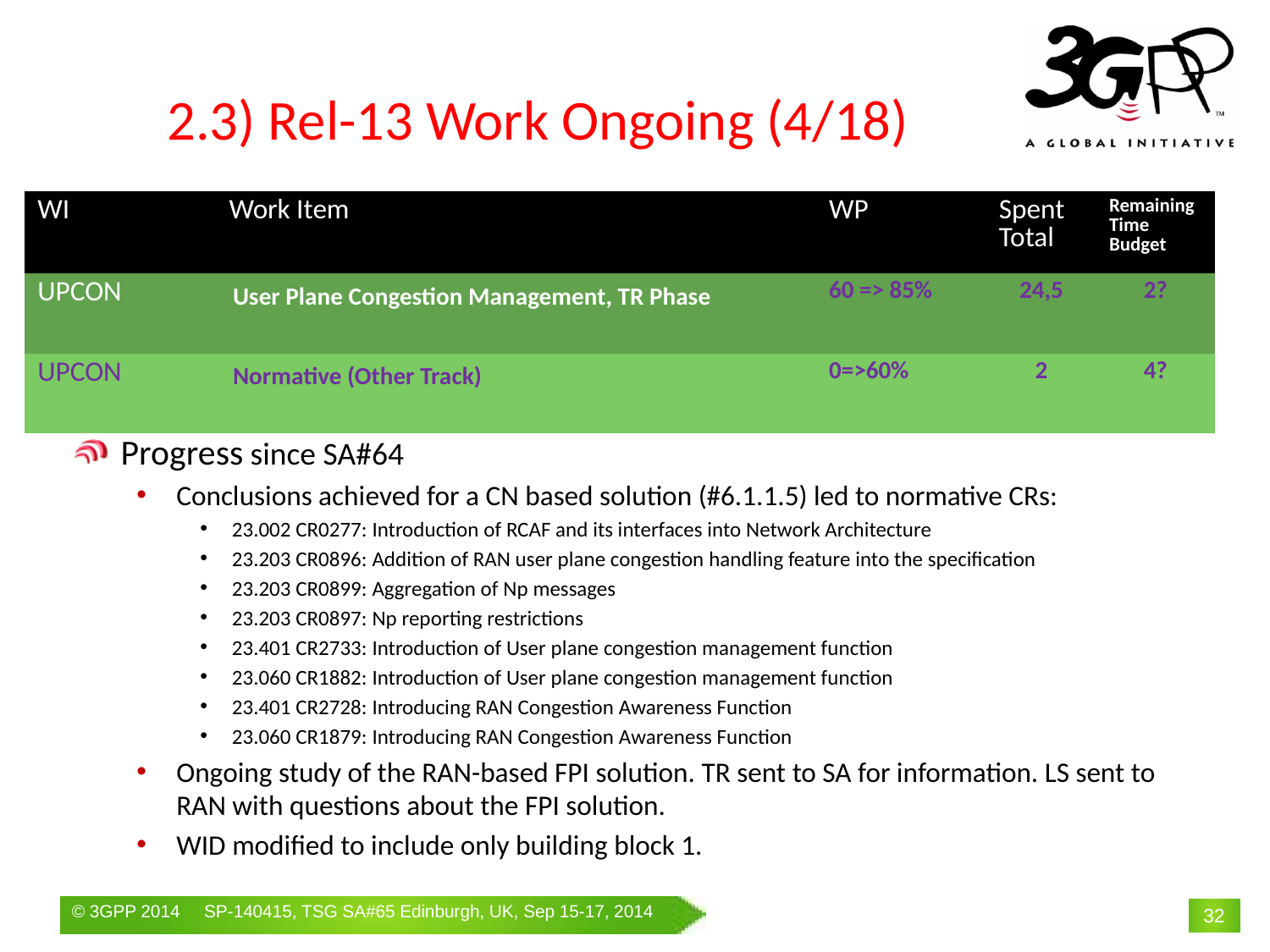

# 2.3) Rel-13 Work Ongoing (4/18)
| WI | Work Item | WP | Spent Total | Remaining Time Budget |
| --- | --- | --- | --- | --- |
| UPCON | User Plane Congestion Management, TR Phase | 60 => 85% | 24,5 | 2? |
| UPCON | Normative (Other Track) | 0=>60% | 2 | 4? |
Progress since SA#64
Conclusions achieved for a CN based solution (#6.1.1.5) led to normative CRs:
23.002 CR0277: Introduction of RCAF and its interfaces into Network Architecture
23.203 CR0896: Addition of RAN user plane congestion handling feature into the specification
23.203 CR0899: Aggregation of Np messages
23.203 CR0897: Np reporting restrictions
23.401 CR2733: Introduction of User plane congestion management function
23.060 CR1882: Introduction of User plane congestion management function
23.401 CR2728: Introducing RAN Congestion Awareness Function
23.060 CR1879: Introducing RAN Congestion Awareness Function
Ongoing study of the RAN-based FPI solution. TR sent to SA for information. LS sent to RAN with questions about the FPI solution.
WID modified to include only building block 1.